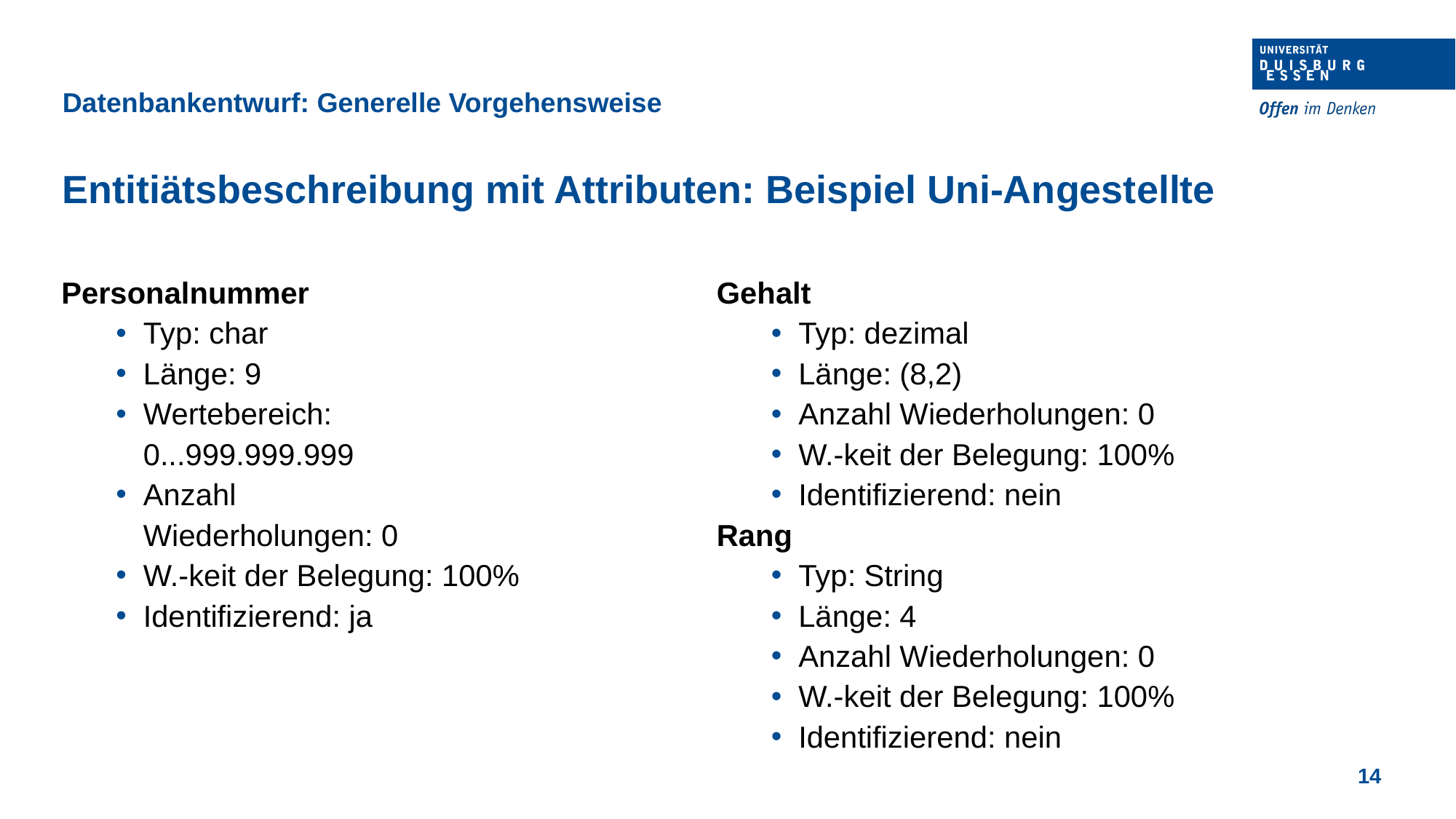

Datenbankentwurf: Generelle Vorgehensweise
Entitiätsbeschreibung mit Attributen: Beispiel Uni-Angestellte
Personalnummer
Typ: char
Länge: 9
Wertebereich:
	0...999.999.999
Anzahl
	Wiederholungen: 0
W.-keit der Belegung: 100%
Identifizierend: ja
Gehalt
Typ: dezimal
Länge: (8,2)
Anzahl Wiederholungen: 0
W.-keit der Belegung: 100%
Identifizierend: nein
Rang
Typ: String
Länge: 4
Anzahl Wiederholungen: 0
W.-keit der Belegung: 100%
Identifizierend: nein

14